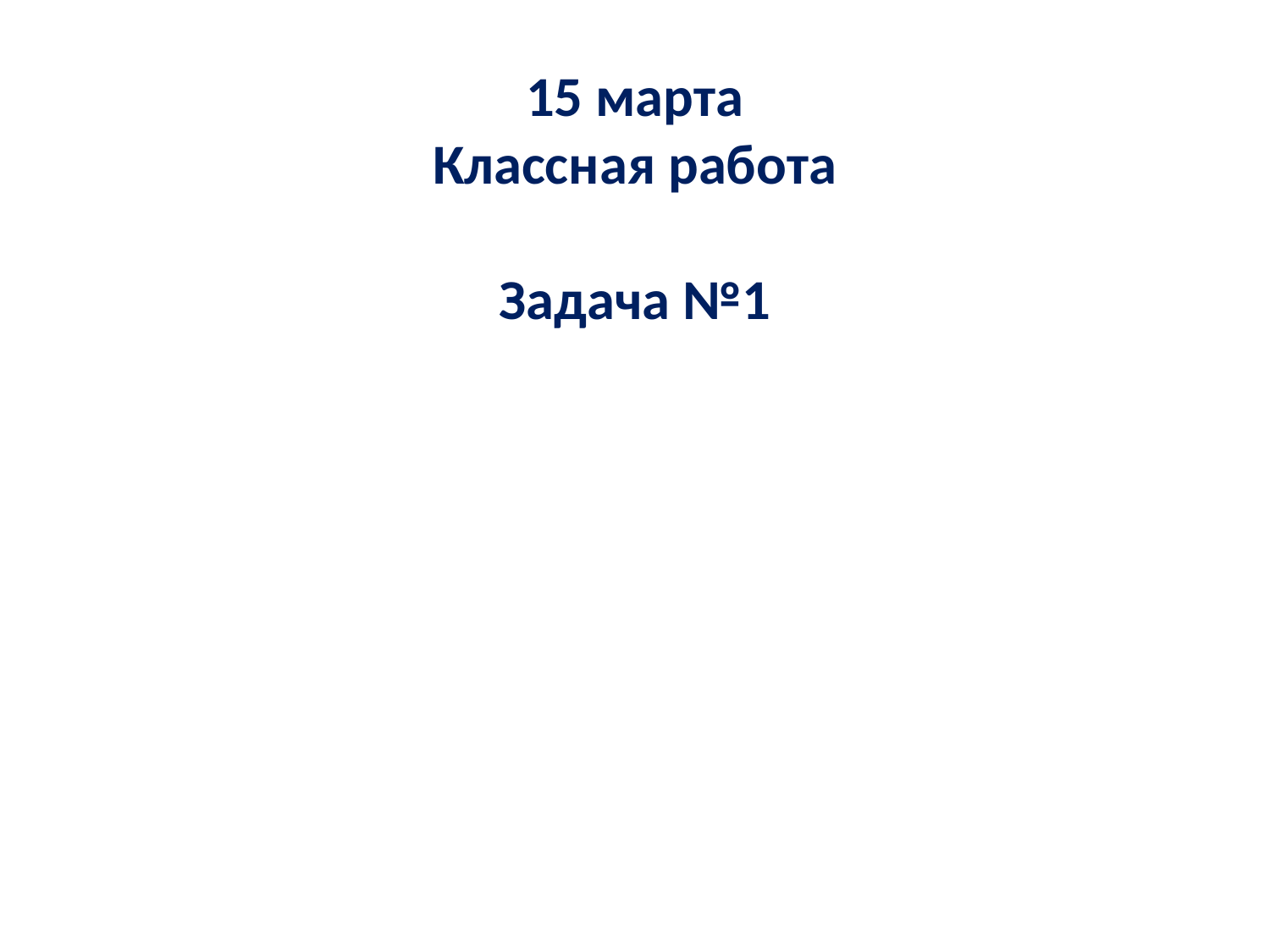

# 15 марта Классная работа Задача №1